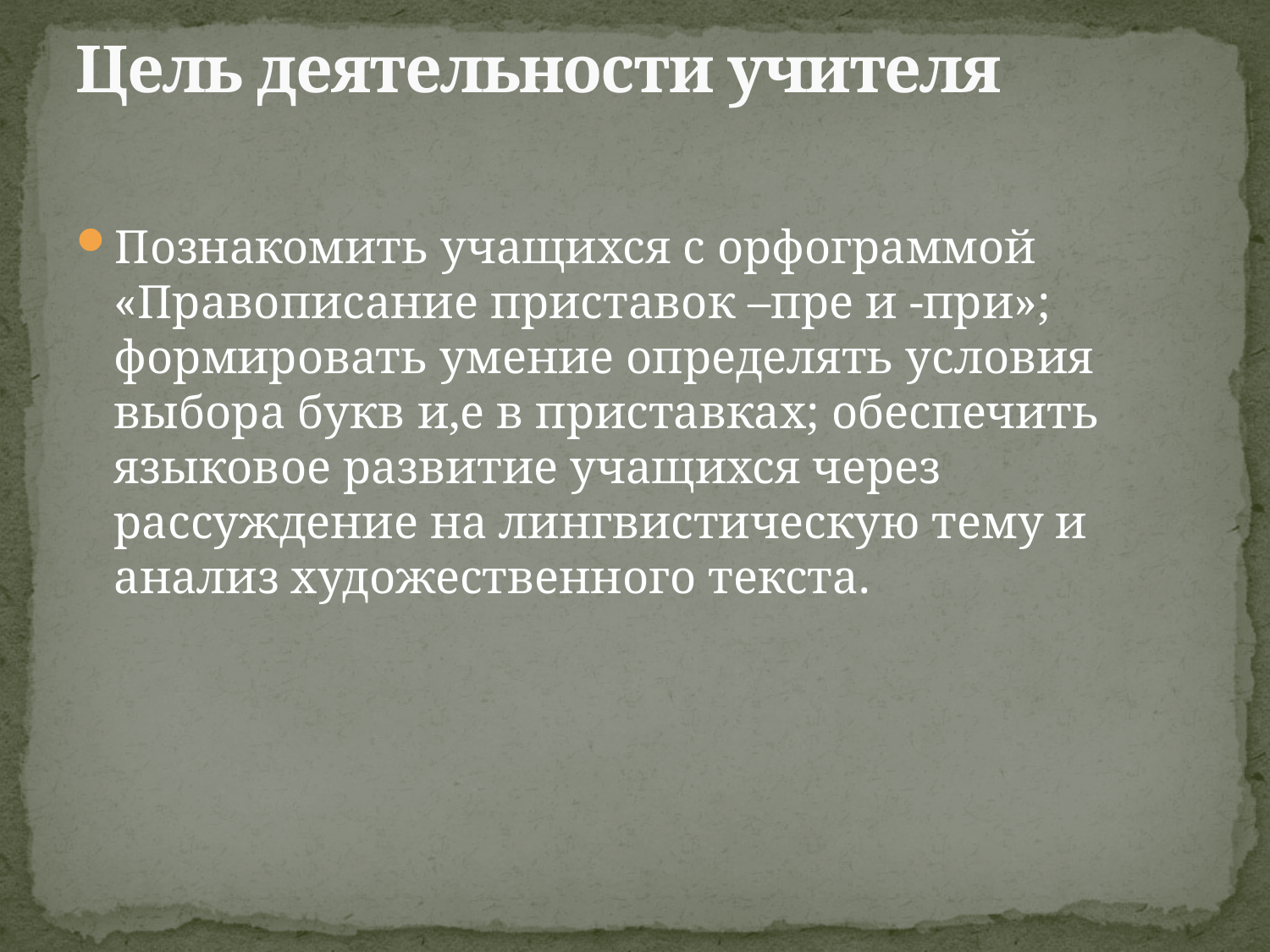

# Цель деятельности учителя
Познакомить учащихся с орфограммой «Правописание приставок –пре и -при»; формировать умение определять условия выбора букв и,е в приставках; обеспечить языковое развитие учащихся через рассуждение на лингвистическую тему и анализ художественного текста.